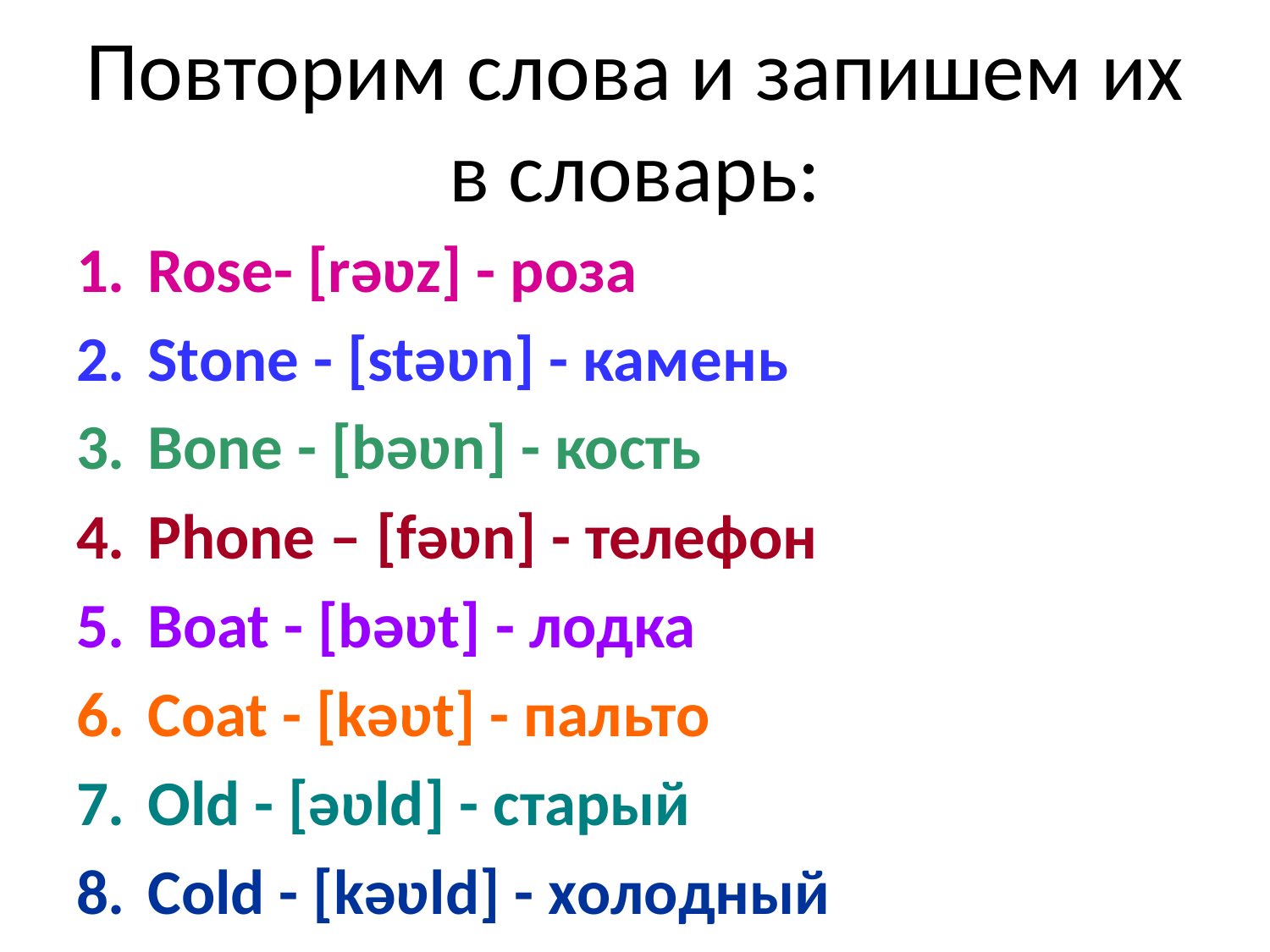

# Повторим слова и запишем их в словарь:
Rose- [rəʋz] - роза
Stone - [stəʋn] - камень
Bone - [bəʋn] - кость
Phone – [fəʋn] - телефон
Boat - [bəʋt] - лодка
Coat - [kəʋt] - пальто
Old - [əʋld] - старый
Cold - [kəʋld] - холодный